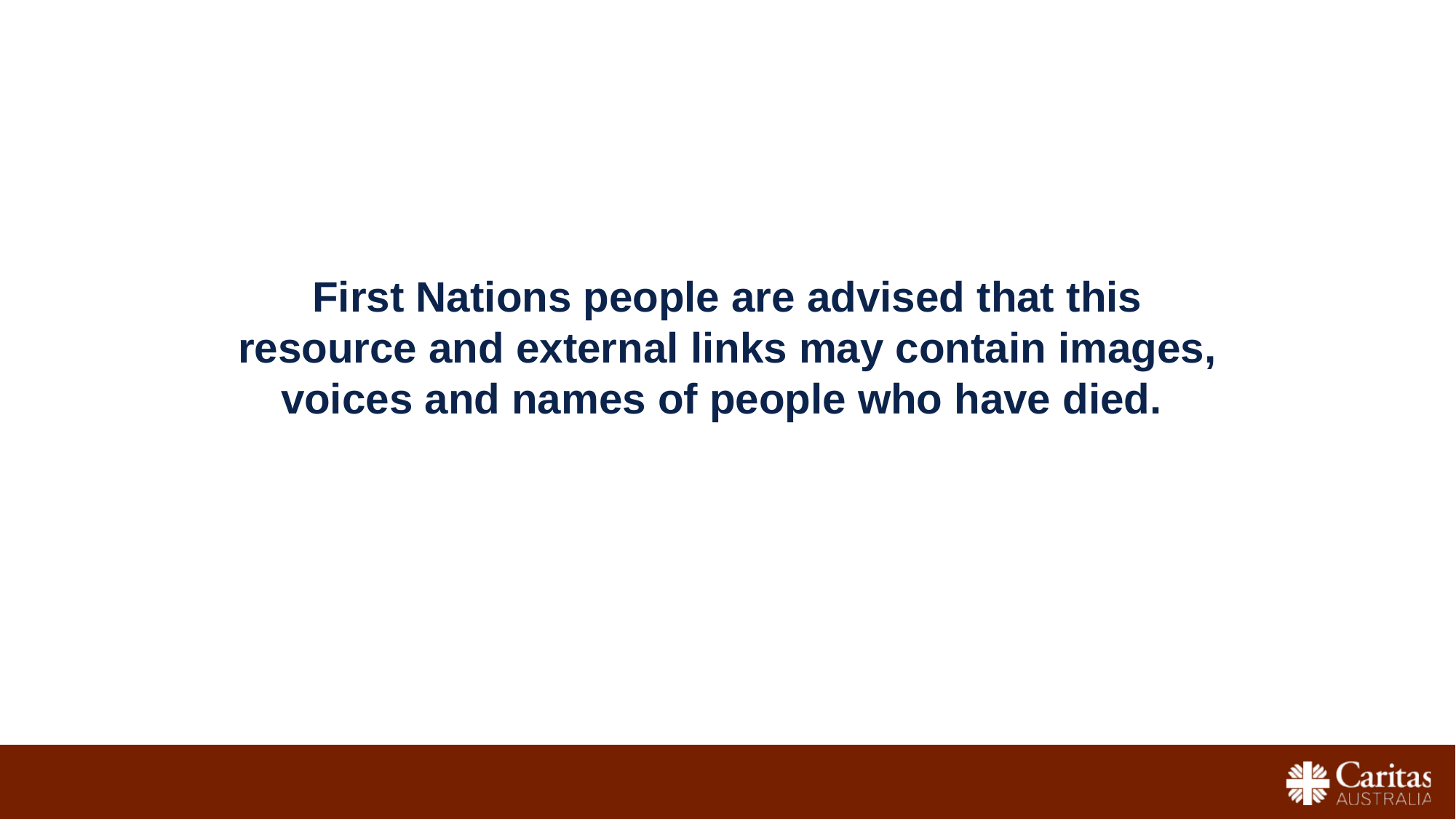

First Nations people are advised that this resource and external links may contain images, voices and names of people who have died.